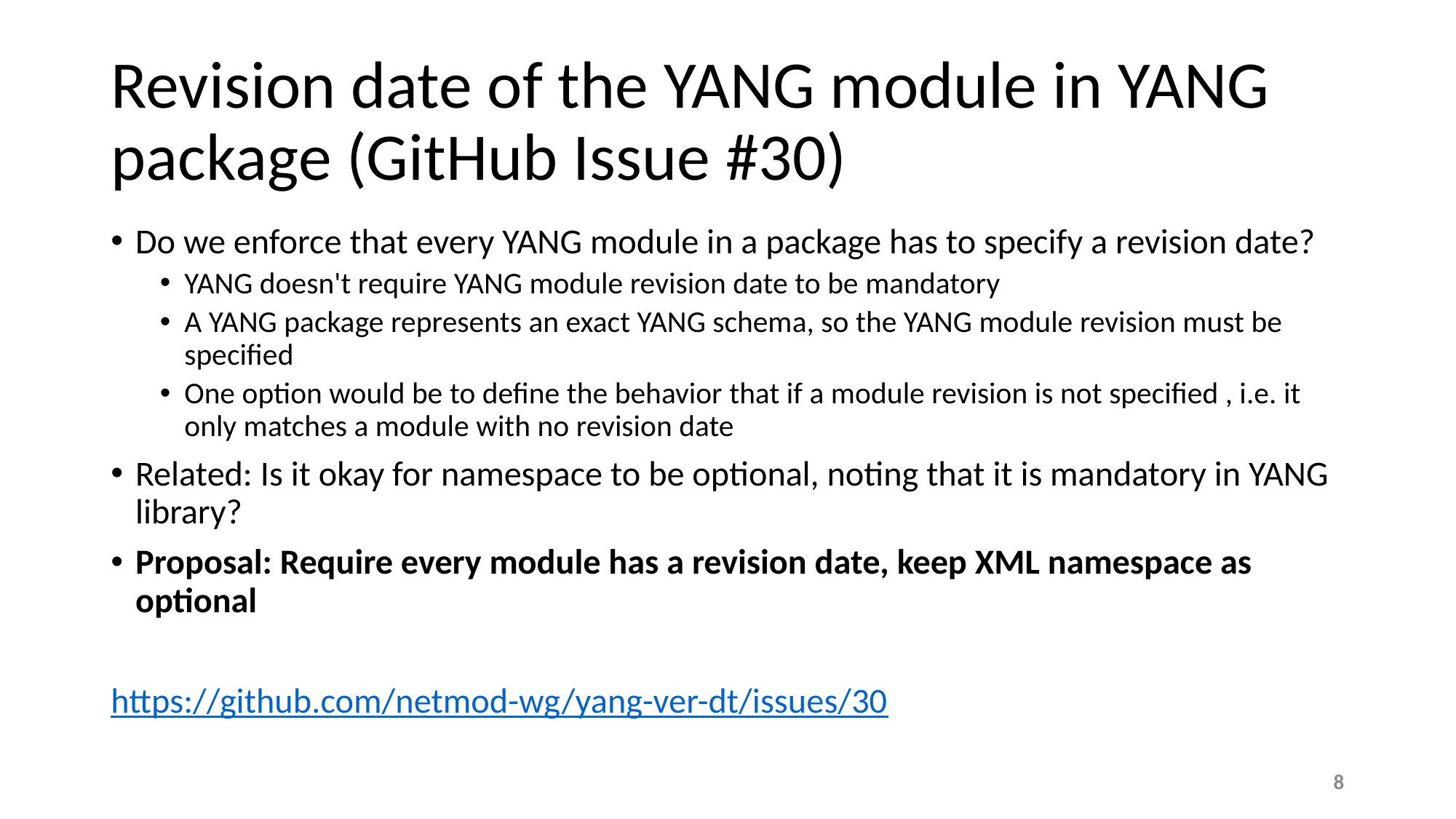

# Revision date of the YANG module in YANG package (GitHub Issue #30)
Do we enforce that every YANG module in a package has to specify a revision date?
YANG doesn't require YANG module revision date to be mandatory
A YANG package represents an exact YANG schema, so the YANG module revision must be specified
One option would be to define the behavior that if a module revision is not specified , i.e. it only matches a module with no revision date
Related: Is it okay for namespace to be optional, noting that it is mandatory in YANG library?
Proposal: Require every module has a revision date, keep XML namespace as optional

https://github.com/netmod-wg/yang-ver-dt/issues/30

8